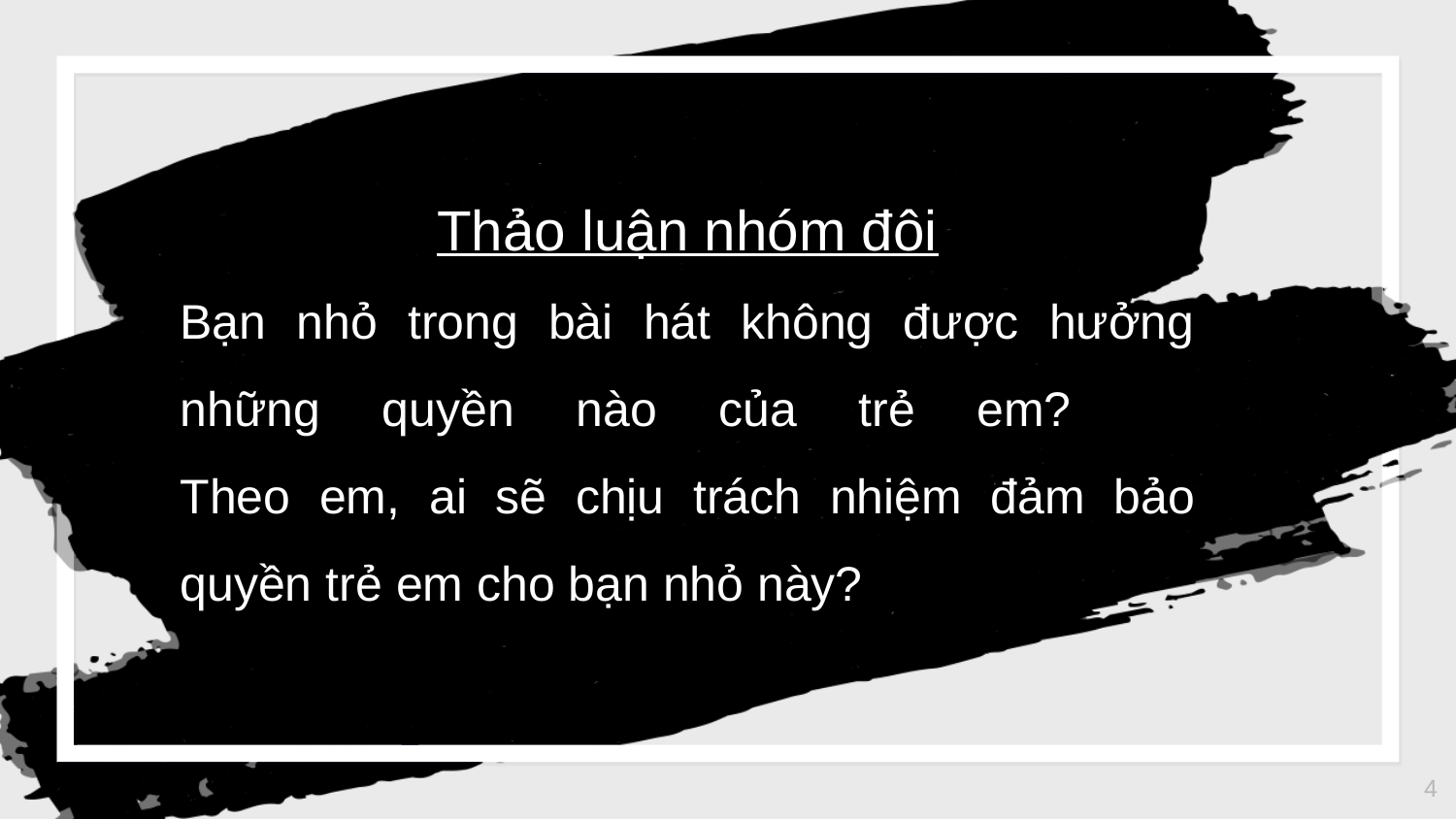

Thảo luận nhóm đôi
Bạn nhỏ trong bài hát không được hưởng những quyền nào của trẻ em?
Theo em, ai sẽ chịu trách nhiệm đảm bảo quyền trẻ em cho bạn nhỏ này?
4